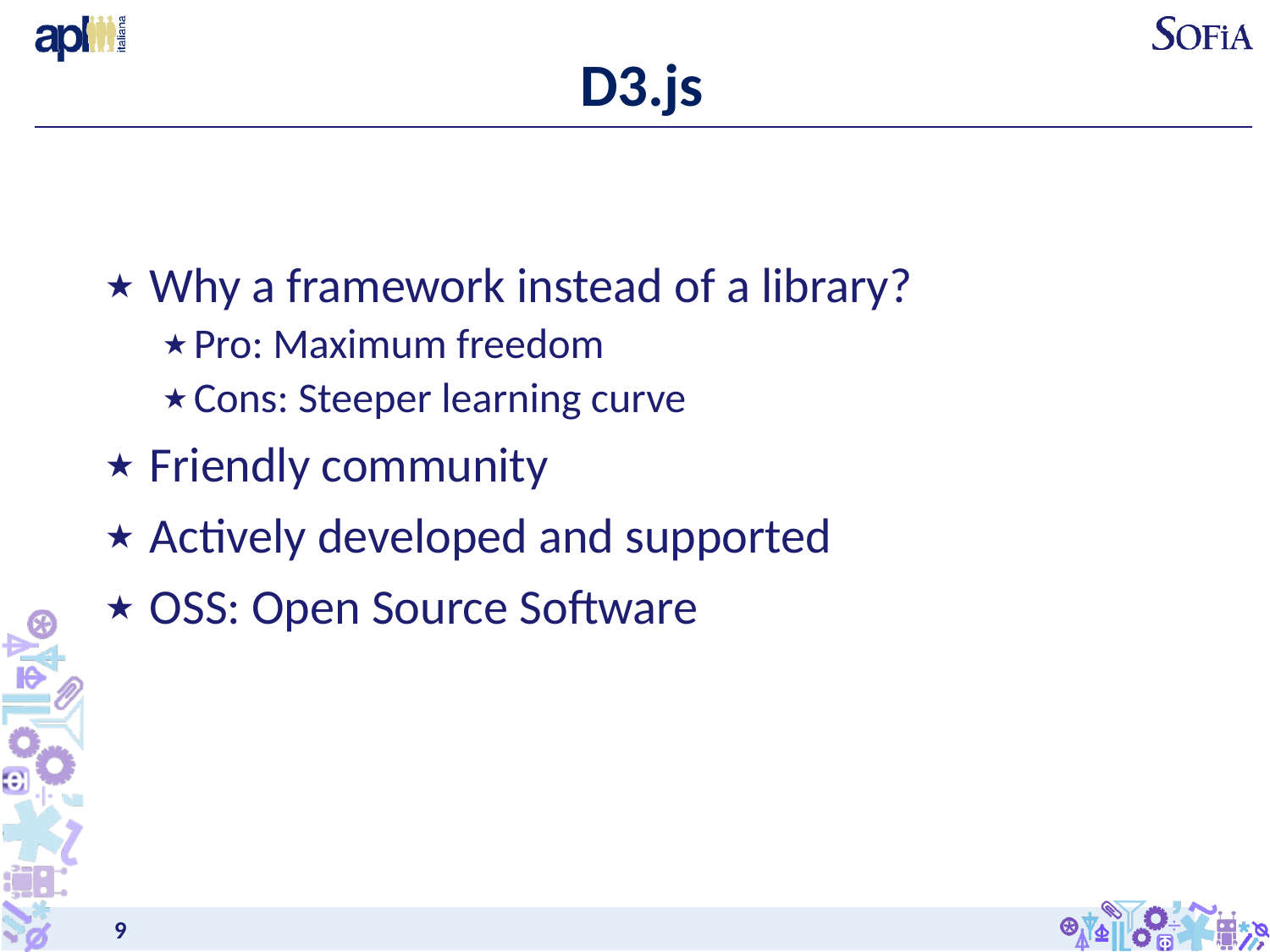

# D3.js
Why a framework instead of a library?
Pro: Maximum freedom
Cons: Steeper learning curve
Friendly community
Actively developed and supported
OSS: Open Source Software